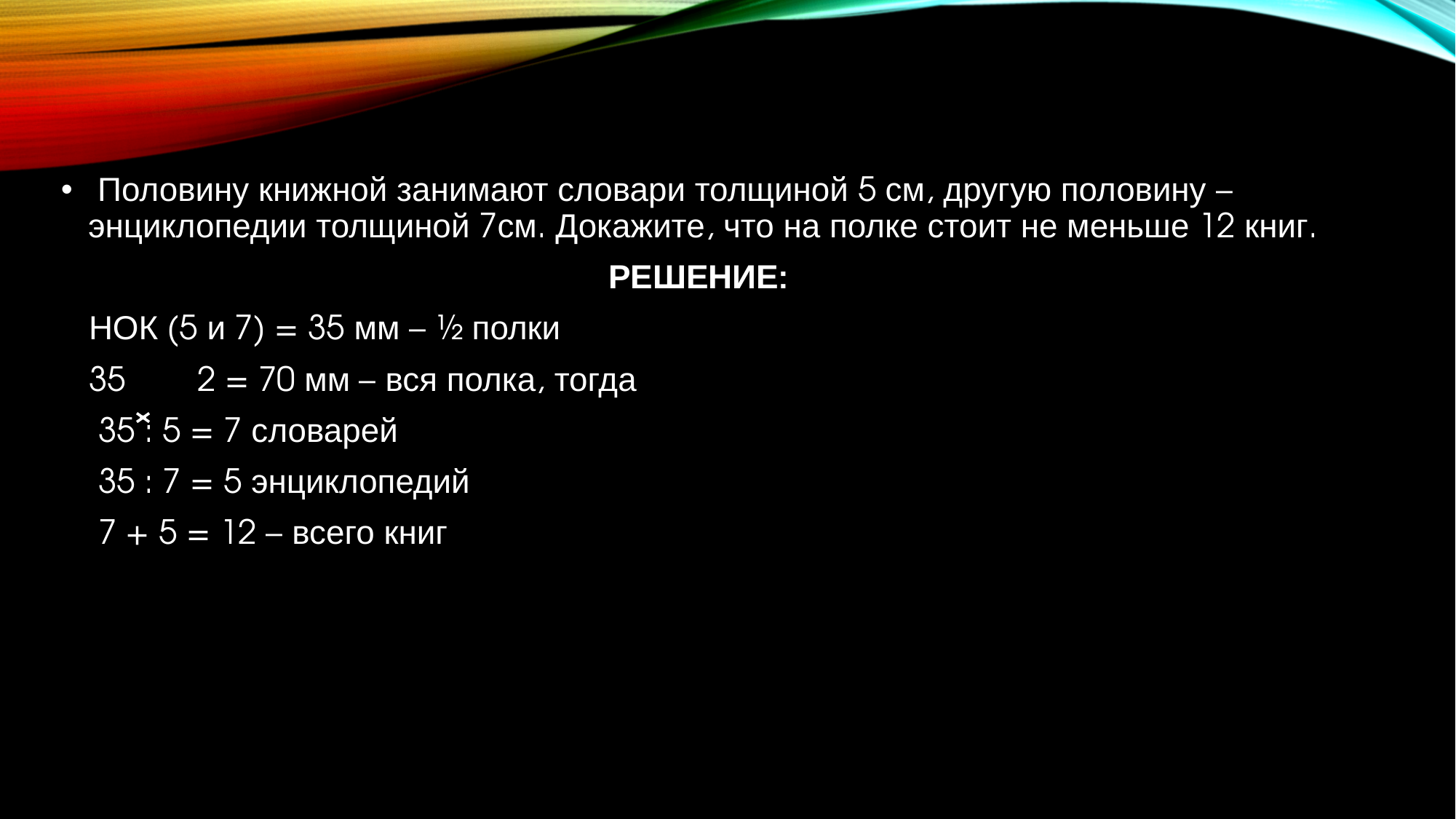

Половину книжной занимают словари толщиной 5 см, другую половину – энциклопедии толщиной 7см. Докажите, что на полке стоит не меньше 12 книг.
                                                           РЕШЕНИЕ:
   НОК (5 и 7) = 35 мм – ½ полки
   35 	2 = 70 мм – вся полка, тогда
    35 : 5 = 7 словарей
    35 : 7 = 5 энциклопедий
    7 + 5 = 12 – всего книг